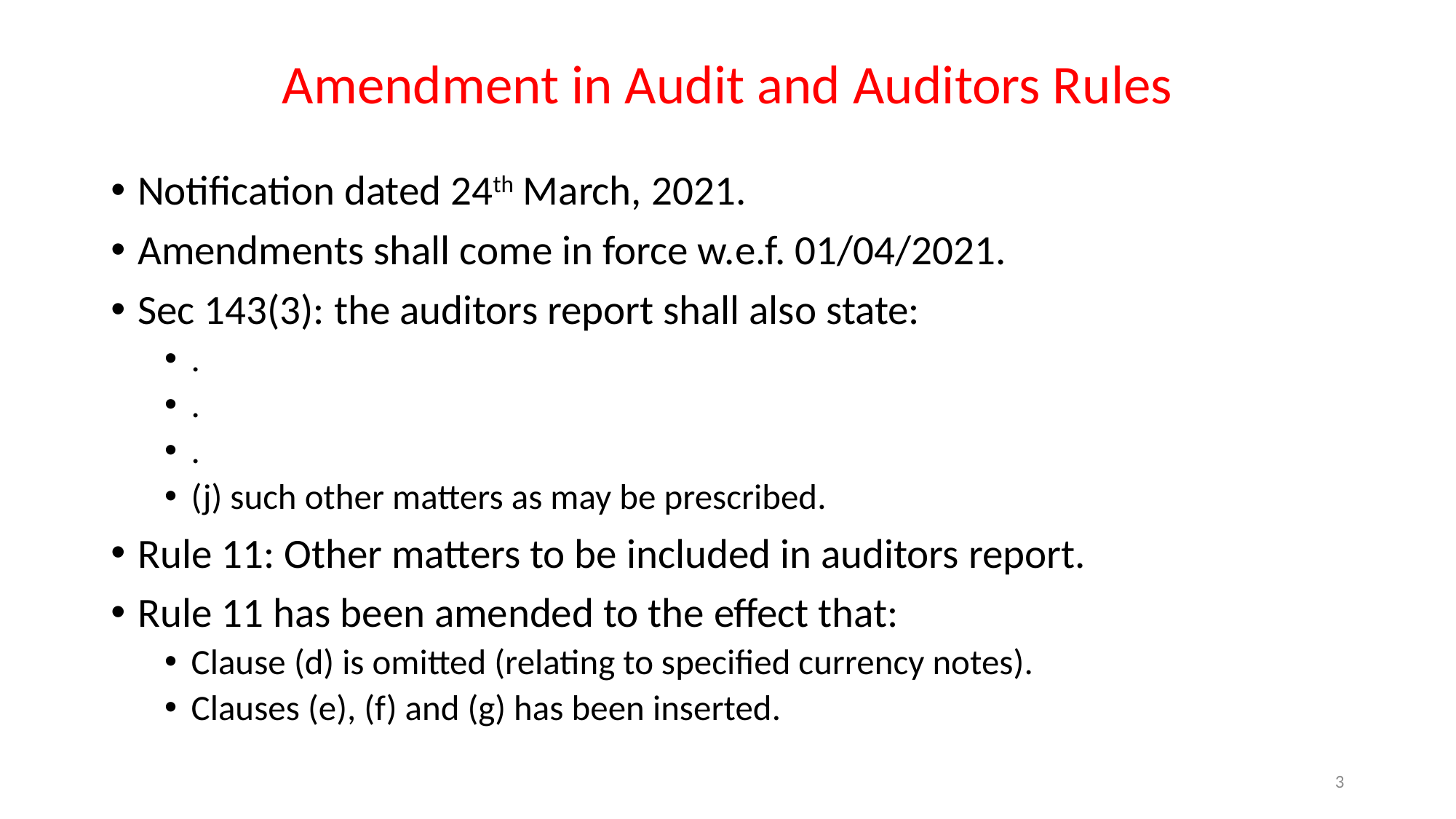

# Amendment in Audit and Auditors Rules
Notification dated 24th March, 2021.
Amendments shall come in force w.e.f. 01/04/2021.
Sec 143(3): the auditors report shall also state:
.
.
.
(j) such other matters as may be prescribed.
Rule 11: Other matters to be included in auditors report.
Rule 11 has been amended to the effect that:
Clause (d) is omitted (relating to specified currency notes).
Clauses (e), (f) and (g) has been inserted.
3